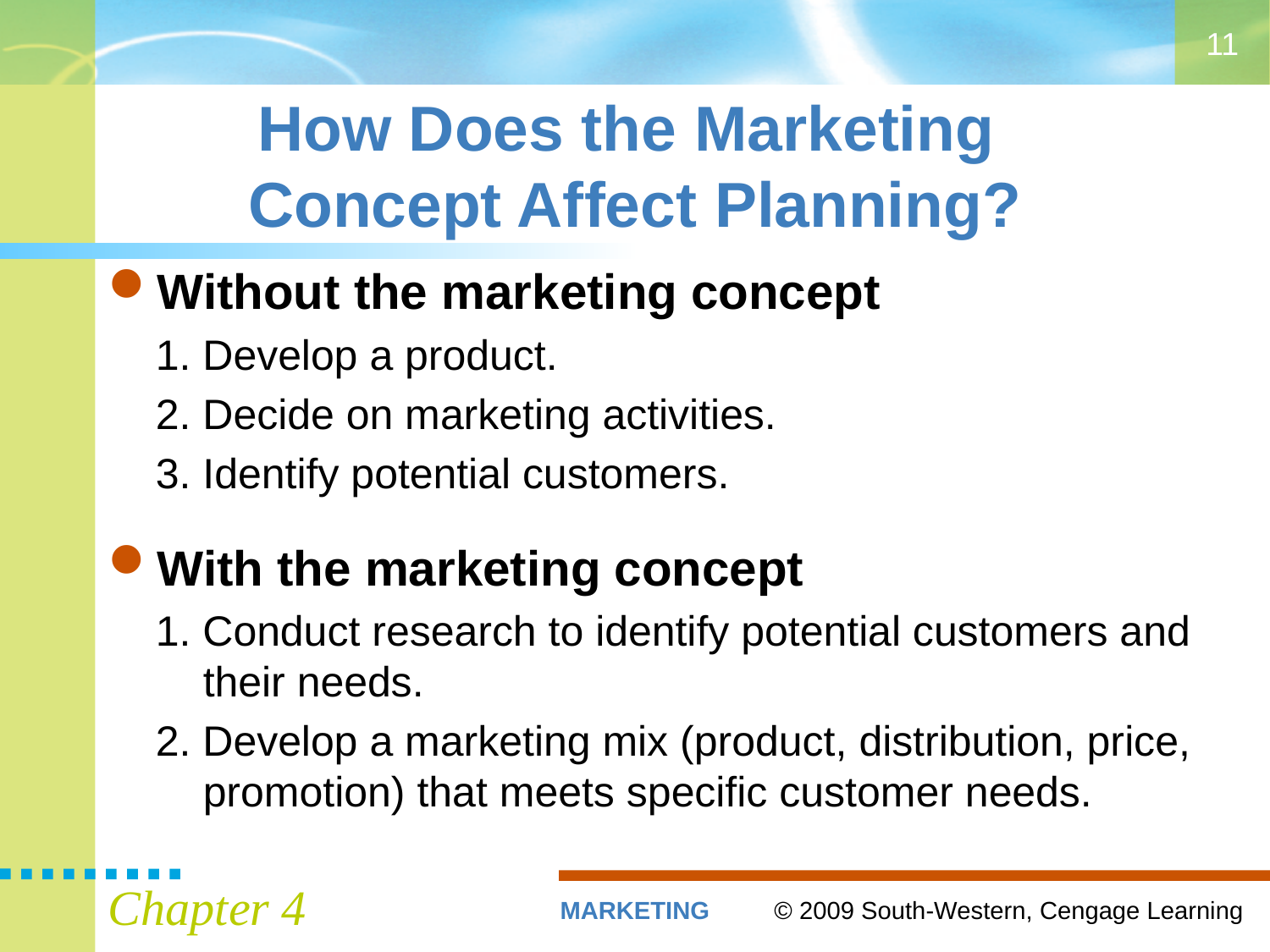

11
# How Does the Marketing Concept Affect Planning?
Without the marketing concept
1. Develop a product.
2. Decide on marketing activities.
3. Identify potential customers.

With the marketing concept
1. Conduct research to identify potential customers and their needs.
2. Develop a marketing mix (product, distribution, price, promotion) that meets specific customer needs.
Chapter 4